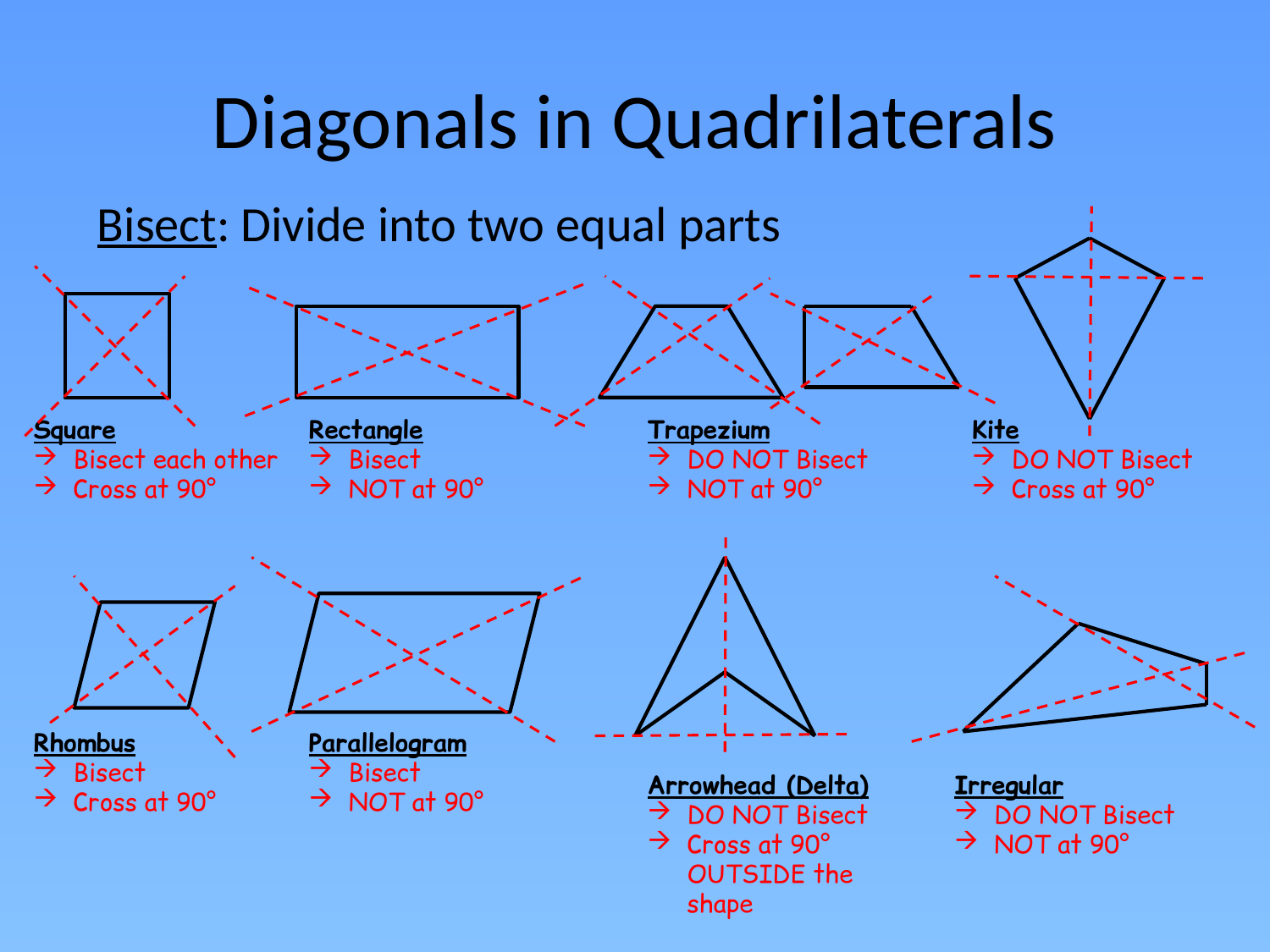

# Diagonals in Quadrilaterals
Bisect: Divide into two equal parts

Square
Bisect each other
Cross at 90°
Rectangle
Bisect
NOT at 90°
Trapezium
DO NOT Bisect
NOT at 90°
Kite
DO NOT Bisect
Cross at 90°

Rhombus
Bisect
Cross at 90°
Parallelogram
Bisect
NOT at 90°
Arrowhead (Delta)
DO NOT Bisect
Cross at 90° OUTSIDE the shape
Irregular
DO NOT Bisect
NOT at 90°